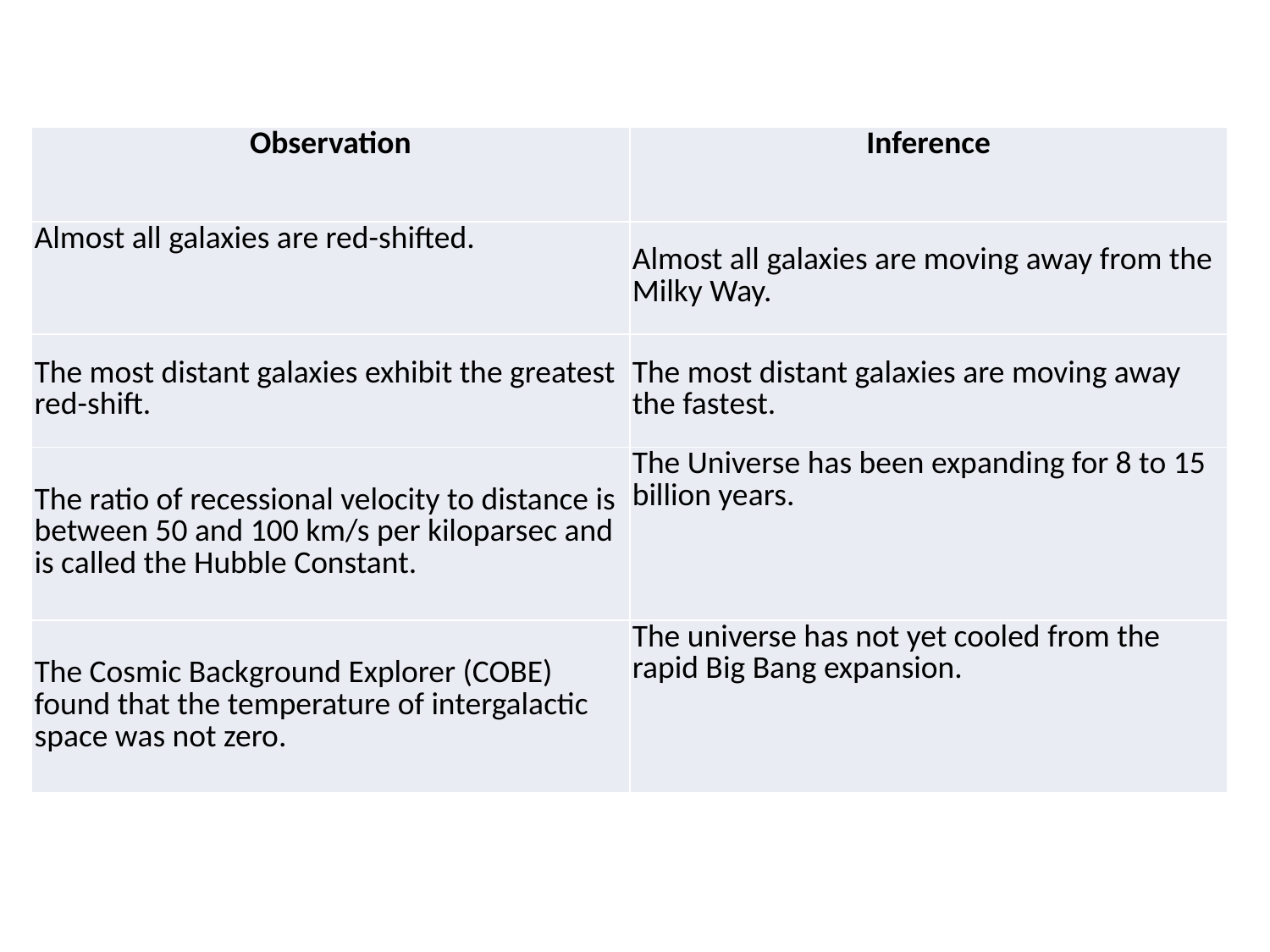

| Observation | Inference |
| --- | --- |
| Almost all galaxies are red-shifted. | Almost all galaxies are moving away from the Milky Way. |
| The most distant galaxies exhibit the greatest red-shift. | The most distant galaxies are moving away the fastest. |
| The ratio of recessional velocity to distance is between 50 and 100 km/s per kiloparsec and is called the Hubble Constant. | The Universe has been expanding for 8 to 15 billion years. |
| The Cosmic Background Explorer (COBE) found that the temperature of intergalactic space was not zero. | The universe has not yet cooled from the rapid Big Bang expansion. |